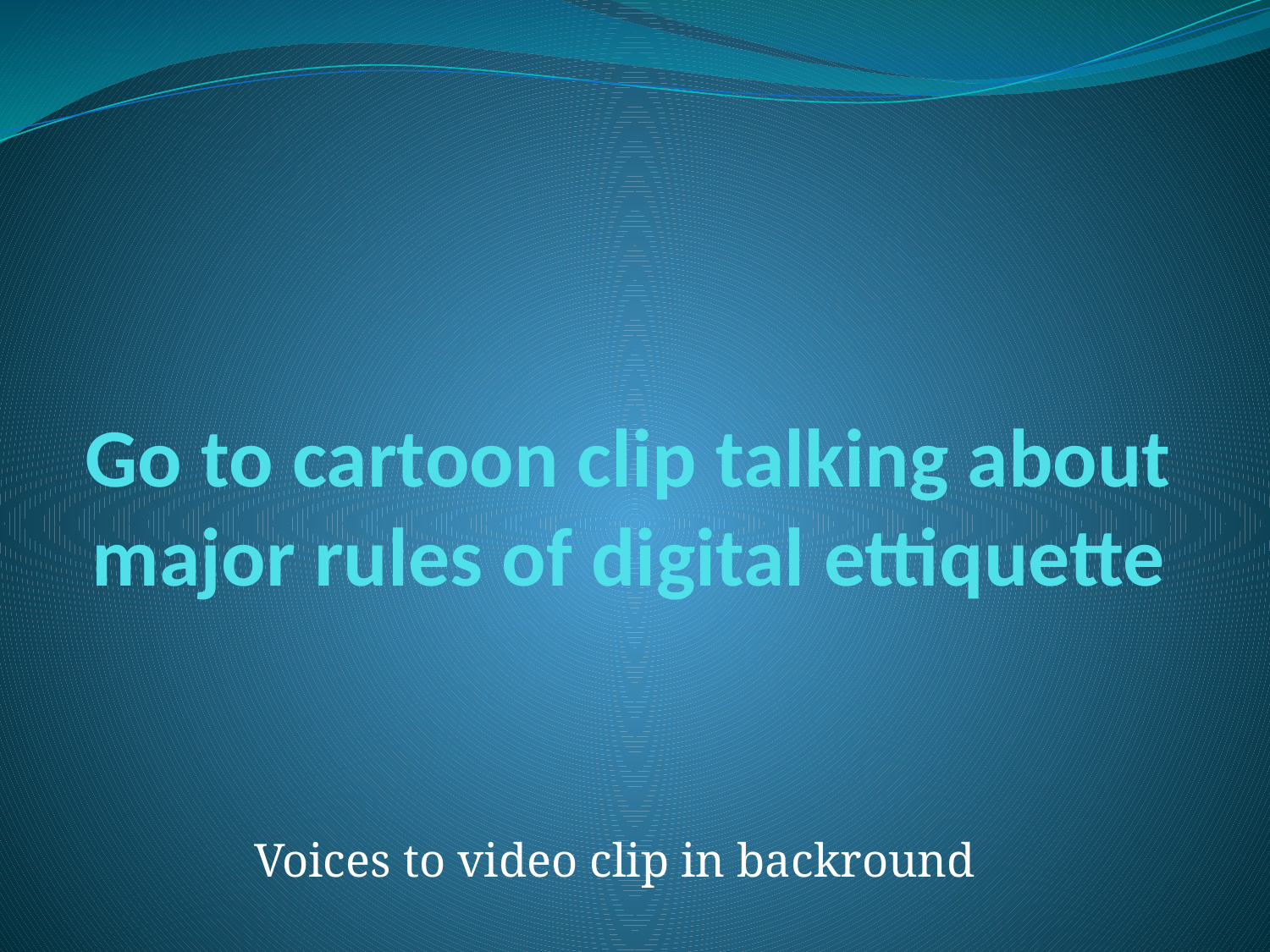

# Go to cartoon clip talking about major rules of digital ettiquette
Voices to video clip in backround